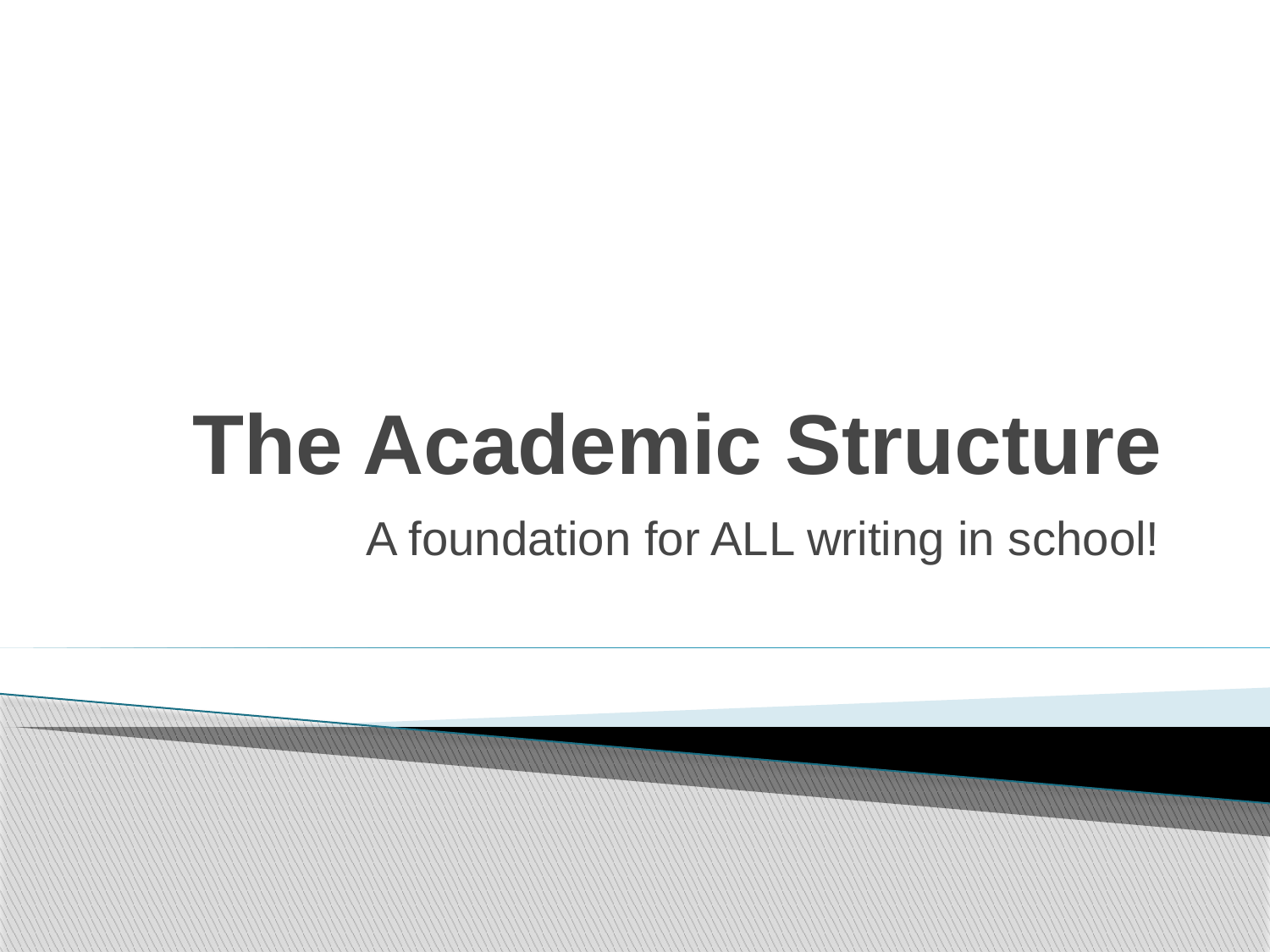

# The Academic Structure
A foundation for ALL writing in school!